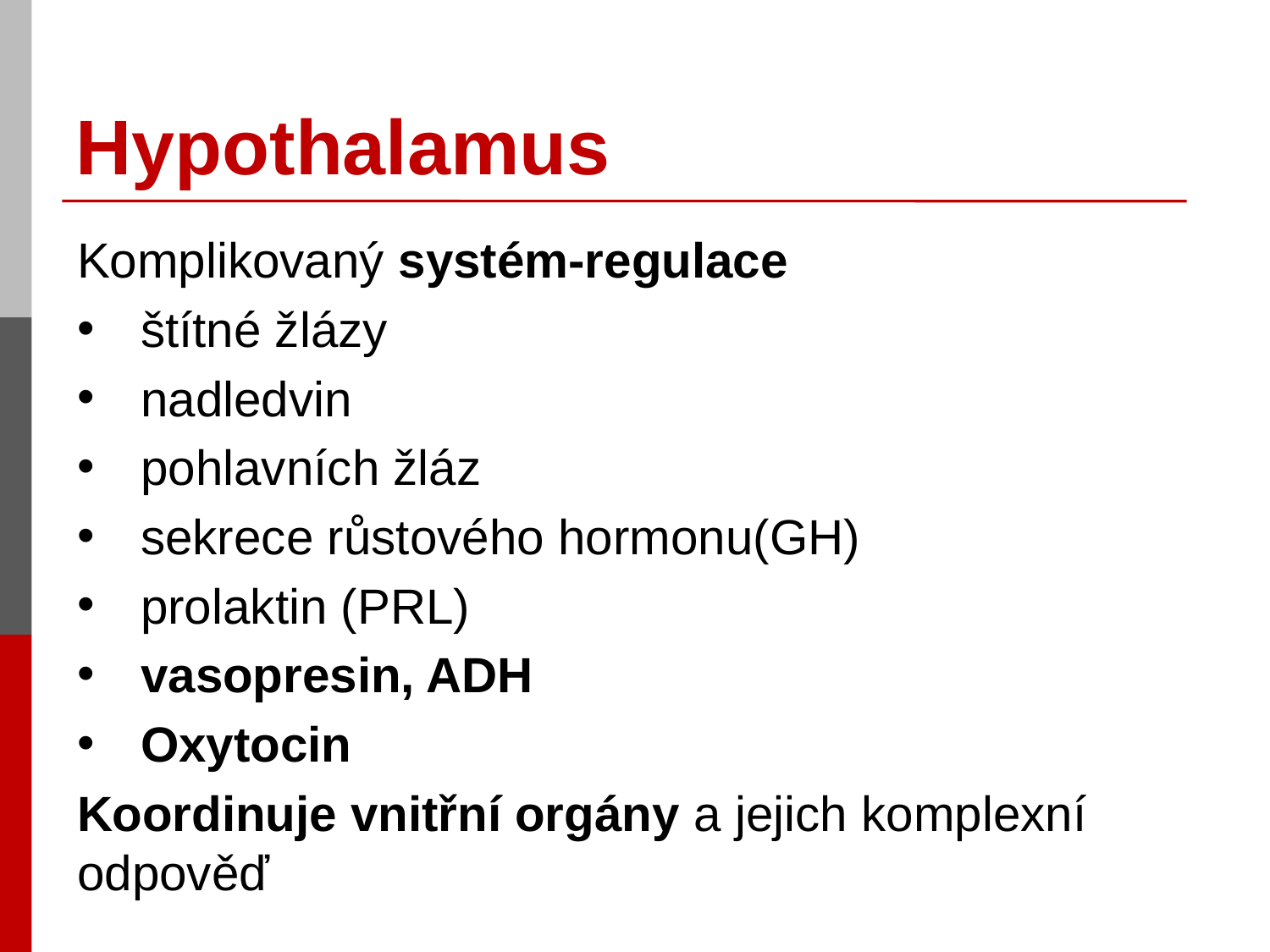

Hypothalamus
Komplikovaný systém-regulace
štítné žlázy
nadledvin
pohlavních žláz
sekrece růstového hormonu(GH)
prolaktin (PRL)
vasopresin, ADH
Oxytocin
Koordinuje vnitřní orgány a jejich komplexní odpověď